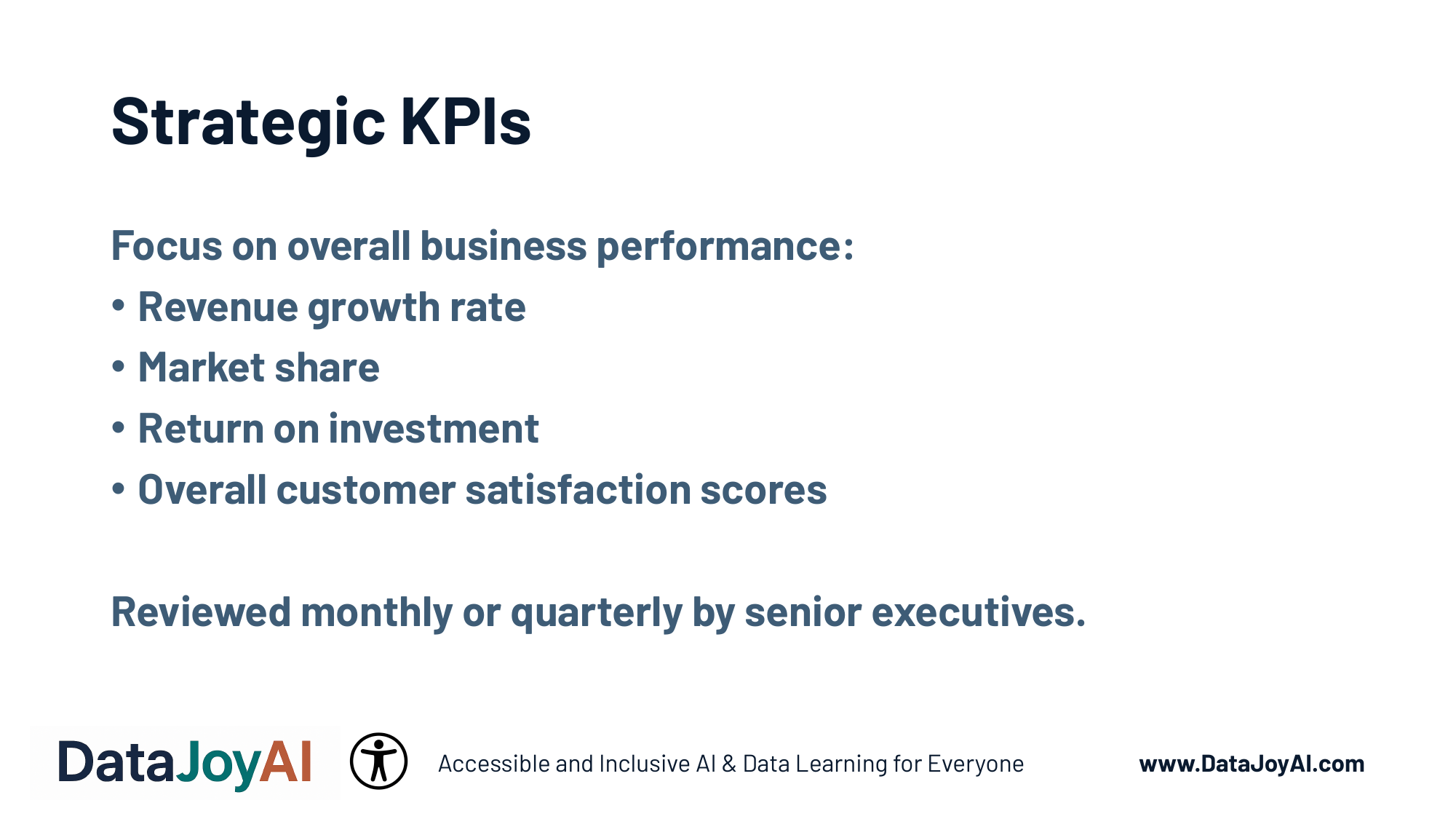

# Strategic KPIs
Focus on overall business performance:
Revenue growth rate
Market share
Return on investment
Overall customer satisfaction scores

Reviewed monthly or quarterly by senior executives.